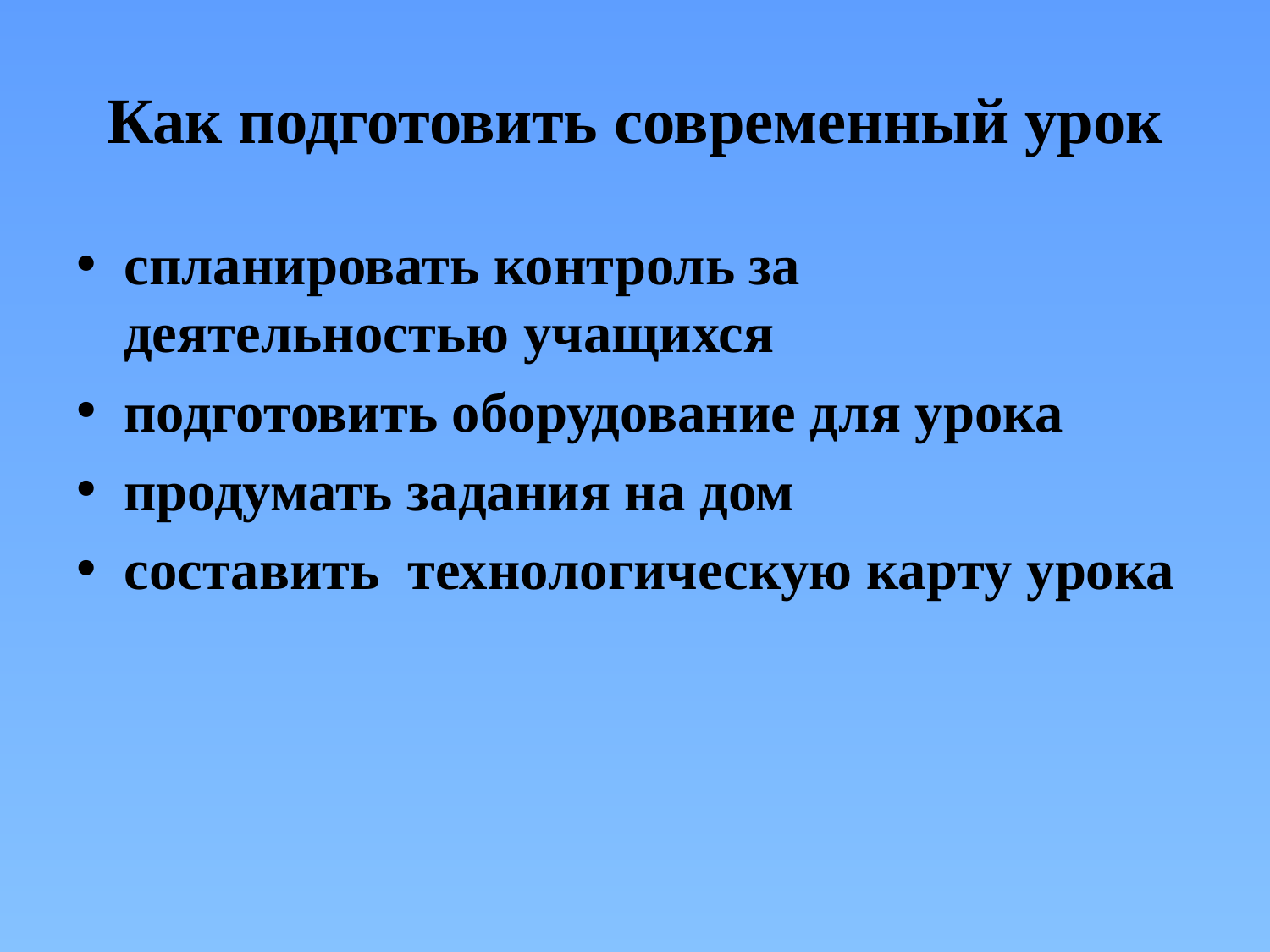

# Как подготовить современный урок
спланировать контроль за деятельностью учащихся
подготовить оборудование для урока
продумать задания на дом
составить  технологическую карту урока